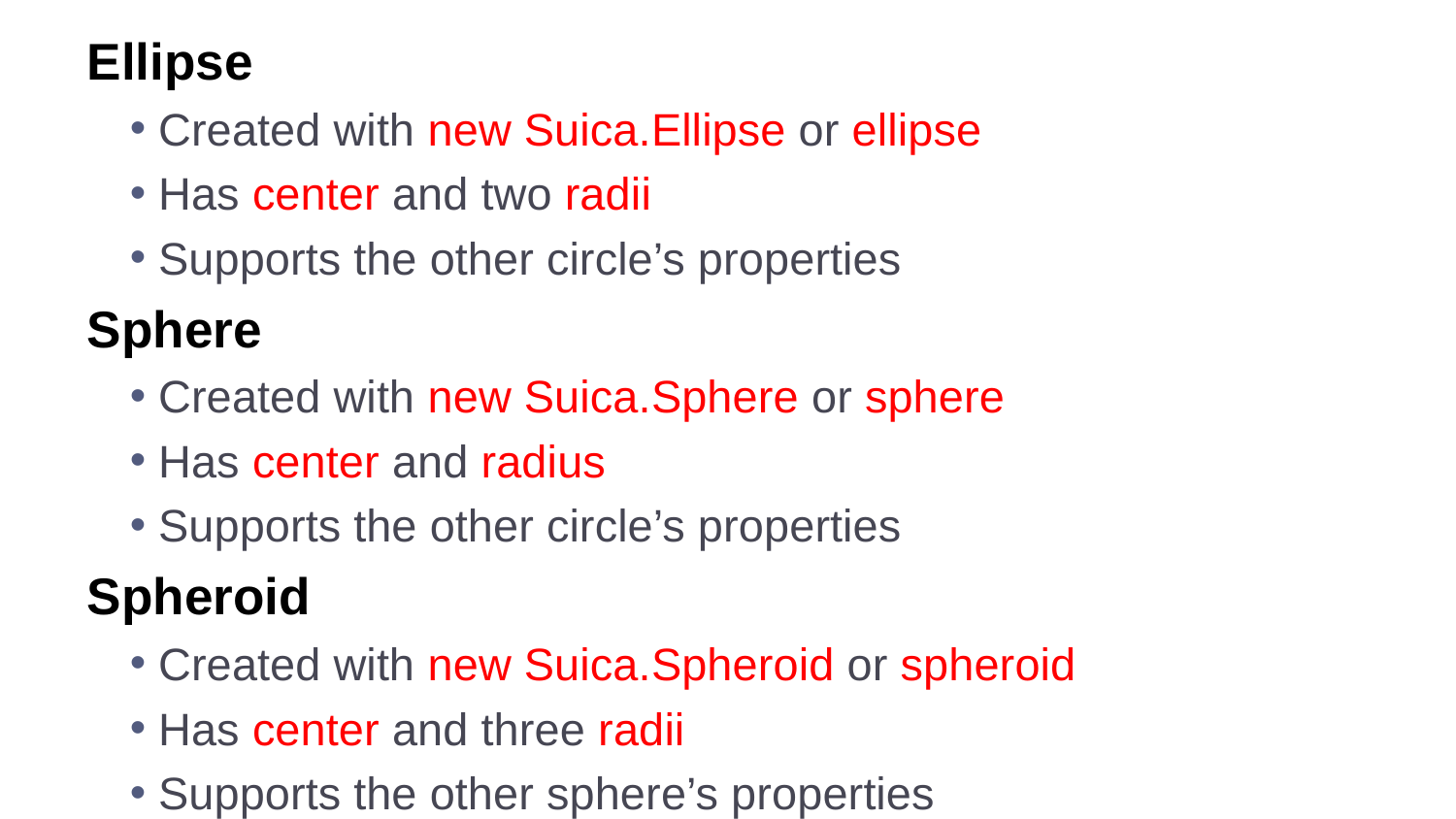

Ellipse
Created with new Suica.Ellipse or ellipse
Has center and two radii
Supports the other circle’s properties
Sphere
Created with new Suica.Sphere or sphere
Has center and radius
Supports the other circle’s properties
Spheroid
Created with new Suica.Spheroid or spheroid
Has center and three radii
Supports the other sphere’s properties